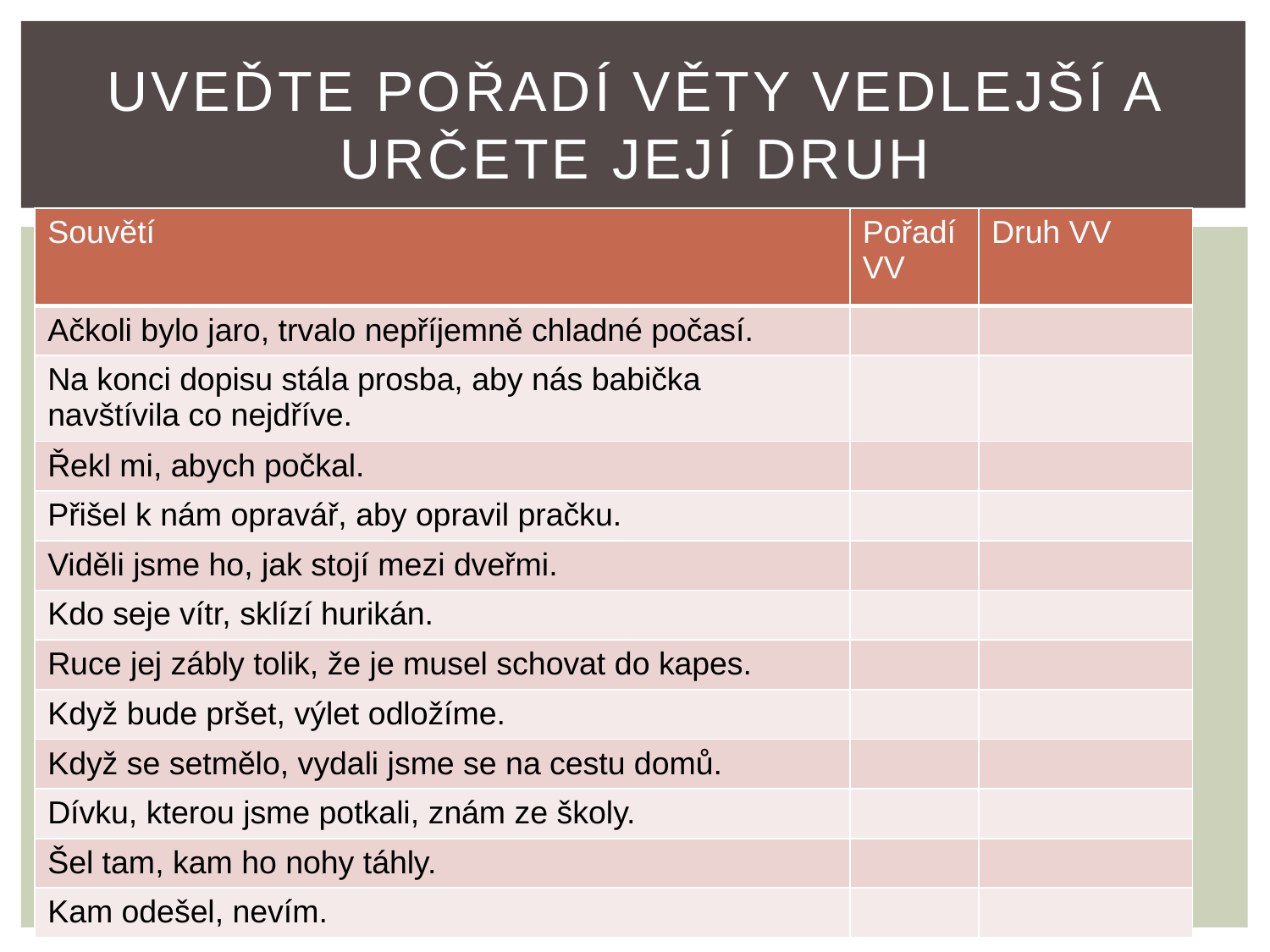

# Uveďte pořadí věty vedlejší a určete její druh
| Souvětí | Pořadí VV | Druh VV |
| --- | --- | --- |
| Ačkoli bylo jaro, trvalo nepříjemně chladné počasí. |  |  |
| Na konci dopisu stála prosba, aby nás babička navštívila co nejdříve. |  |  |
| Řekl mi, abych počkal. |  |  |
| Přišel k nám opravář, aby opravil pračku. |  |  |
| Viděli jsme ho, jak stojí mezi dveřmi. |  |  |
| Kdo seje vítr, sklízí hurikán. |  |  |
| Ruce jej zábly tolik, že je musel schovat do kapes. |  |  |
| Když bude pršet, výlet odložíme. |  |  |
| Když se setmělo, vydali jsme se na cestu domů. |  |  |
| Dívku, kterou jsme potkali, znám ze školy. |  |  |
| Šel tam, kam ho nohy táhly. |  |  |
| Kam odešel, nevím. |  |  |